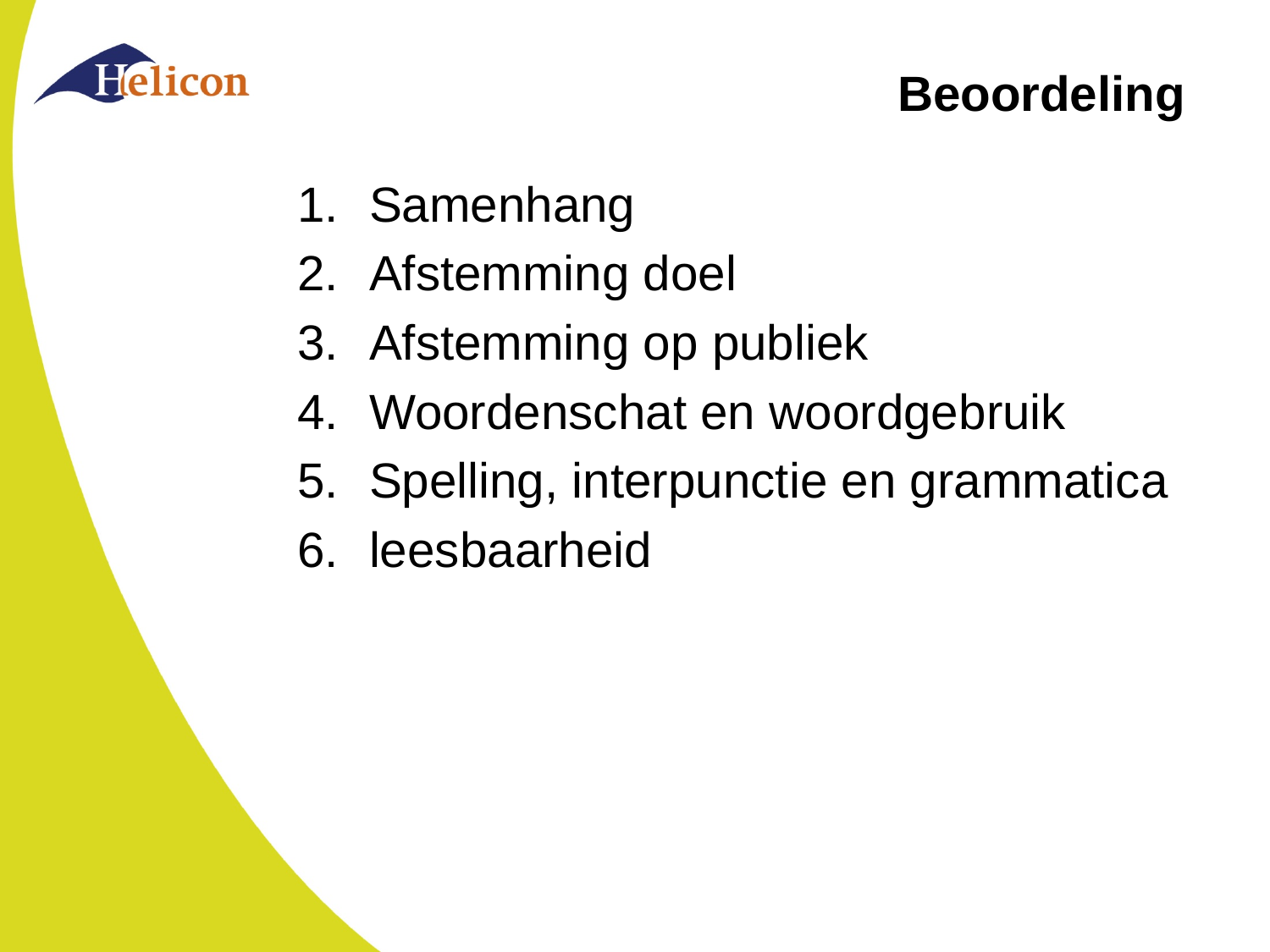

# Beoordeling
Samenhang
Afstemming doel
Afstemming op publiek
Woordenschat en woordgebruik
Spelling, interpunctie en grammatica
leesbaarheid